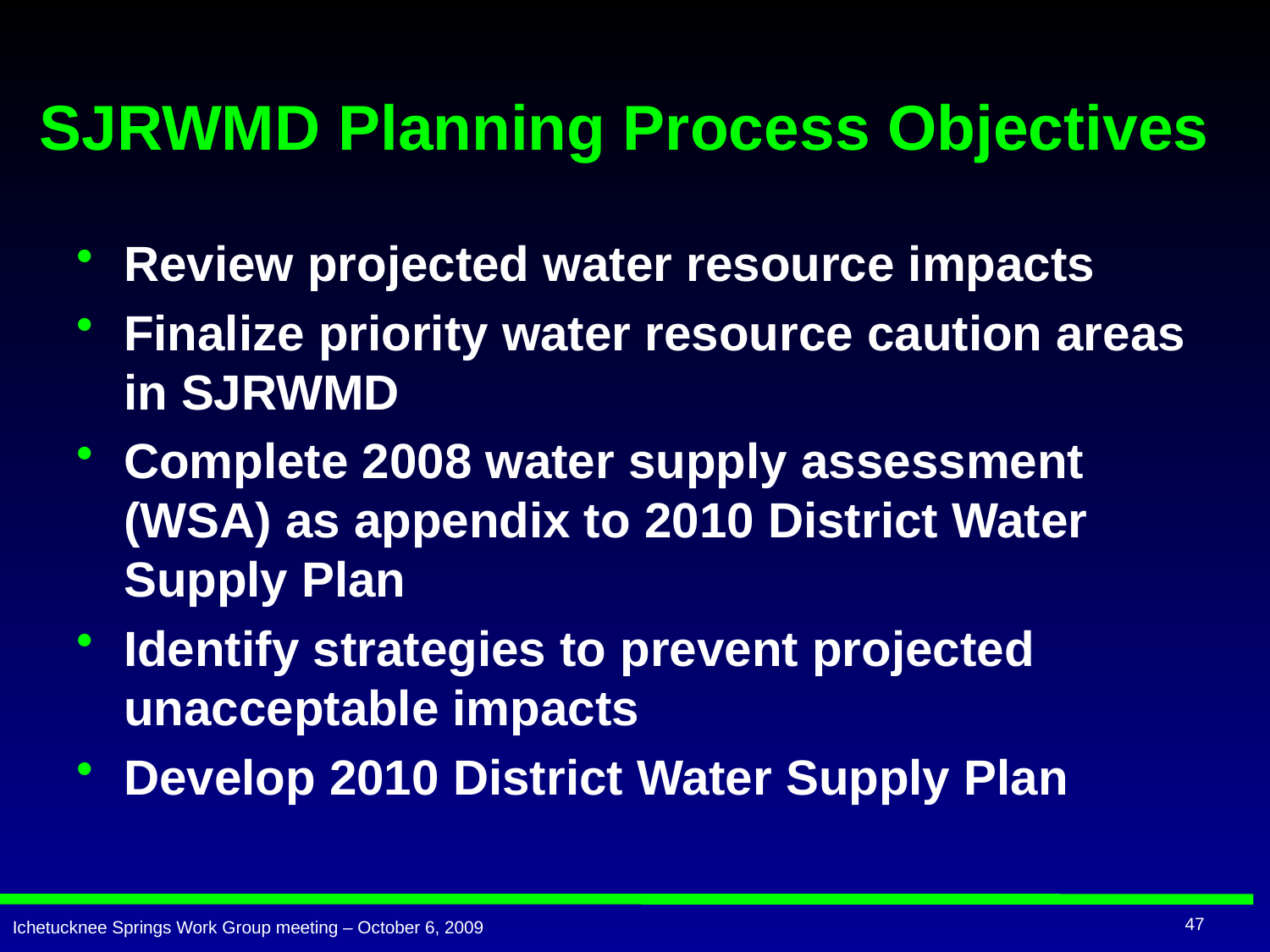

# SJRWMD Planning Process Objectives
Review projected water resource impacts
Finalize priority water resource caution areas in SJRWMD
Complete 2008 water supply assessment (WSA) as appendix to 2010 District Water Supply Plan
Identify strategies to prevent projected unacceptable impacts
Develop 2010 District Water Supply Plan
47
Ichetucknee Springs Work Group meeting – October 6, 2009